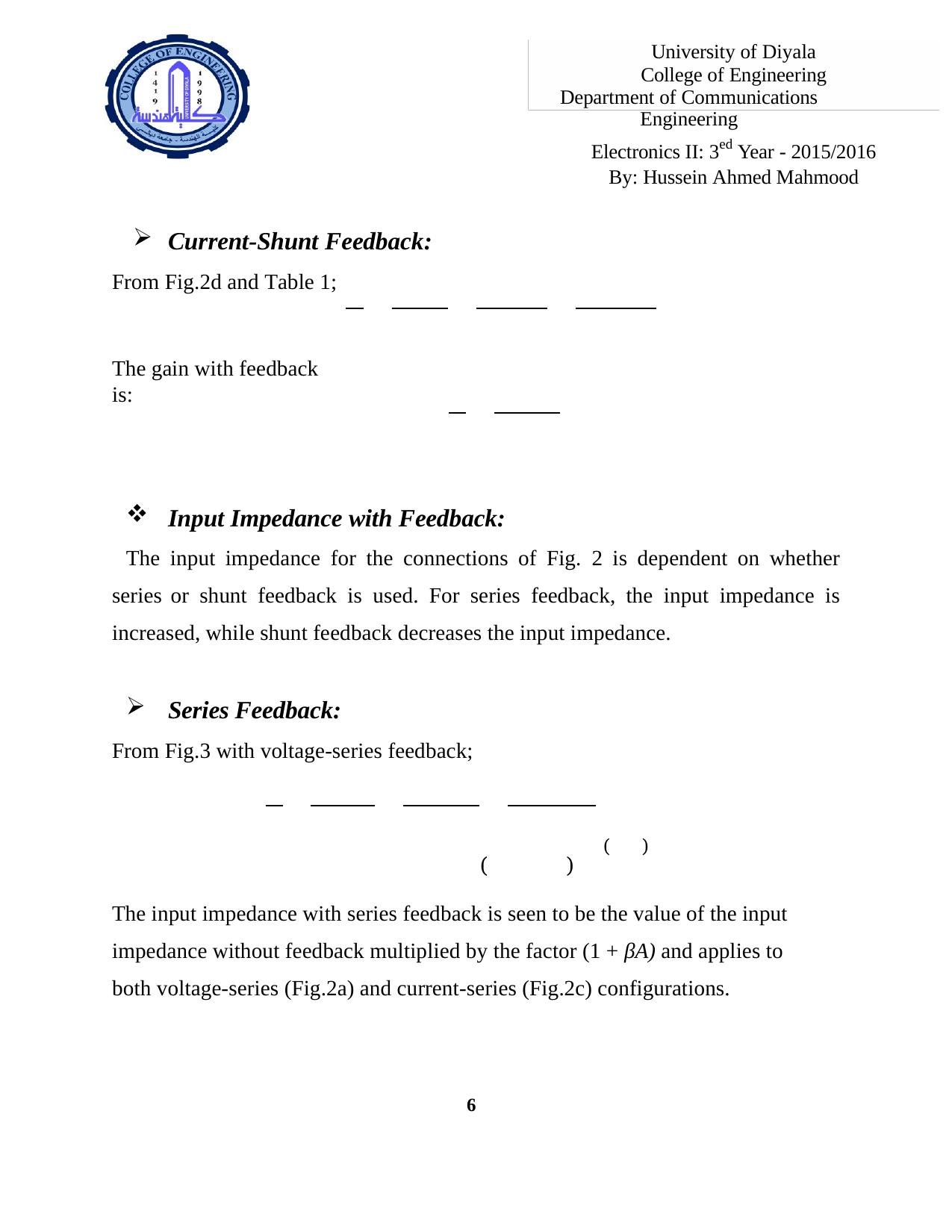

University of Diyala College of Engineering
Department of Communications Engineering
Electronics II: 3ed Year - 2015/2016 By: Hussein Ahmed Mahmood

Current-Shunt Feedback:

From Fig.2d and Table 1;

The gain with feedback is:

Input Impedance with Feedback:
The input impedance for the connections of Fig. 2 is dependent on whether series or shunt feedback is used. For series feedback, the input impedance is increased, while shunt feedback decreases the input impedance.

Series Feedback:

From Fig.3 with voltage-series feedback;

         (  )

          (      )

The input impedance with series feedback is seen to be the value of the input impedance without feedback multiplied by the factor (1 + βA) and applies to both voltage-series (Fig.2a) and current-series (Fig.2c) configurations.
6